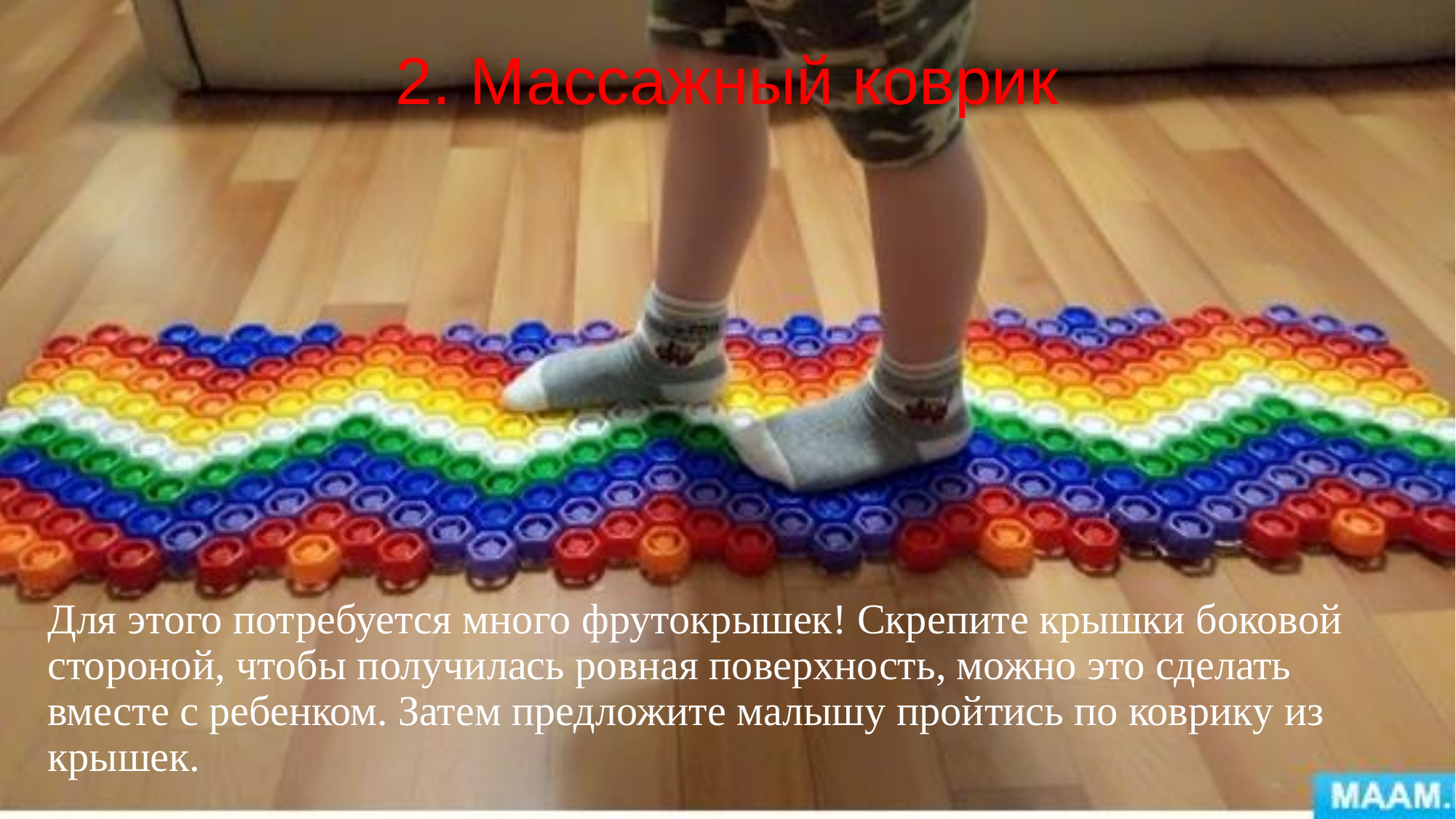

# 2. Массажный коврик
Для этого потребуется много фрутокрышек! Скрепите крышки боковой стороной, чтобы получилась ровная поверхность, можно это сделать вместе с ребенком. Затем предложите малышу пройтись по коврику из крышек.